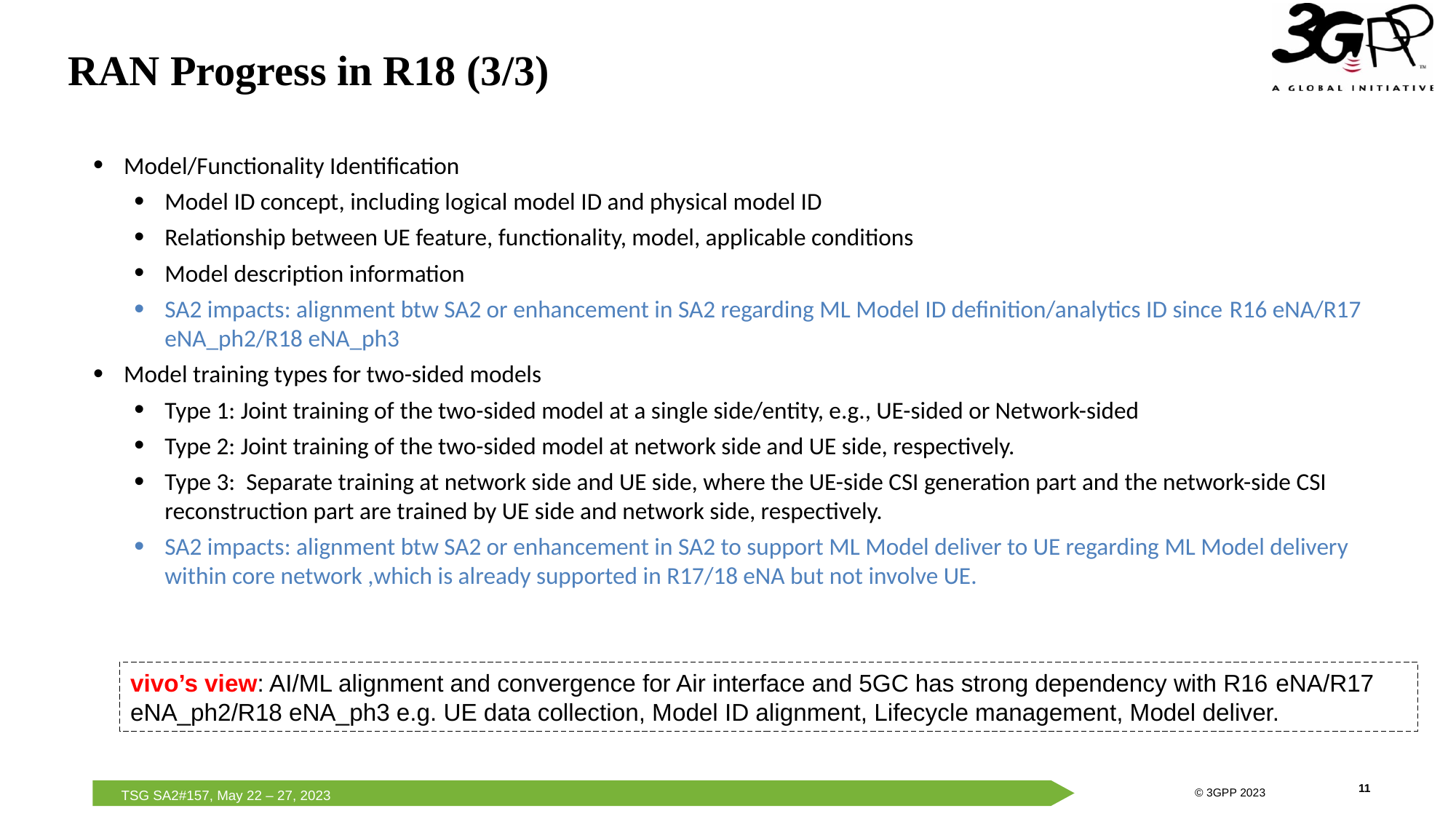

RAN Progress in R18 (3/3)
xxx
Model/Functionality Identification
Model ID concept, including logical model ID and physical model ID
Relationship between UE feature, functionality, model, applicable conditions
Model description information
SA2 impacts: alignment btw SA2 or enhancement in SA2 regarding ML Model ID definition/analytics ID since R16 eNA/R17 eNA_ph2/R18 eNA_ph3
Model training types for two-sided models
Type 1: Joint training of the two-sided model at a single side/entity, e.g., UE-sided or Network-sided
Type 2: Joint training of the two-sided model at network side and UE side, respectively.
Type 3:  Separate training at network side and UE side, where the UE-side CSI generation part and the network-side CSI reconstruction part are trained by UE side and network side, respectively.
SA2 impacts: alignment btw SA2 or enhancement in SA2 to support ML Model deliver to UE regarding ML Model delivery within core network ,which is already supported in R17/18 eNA but not involve UE.

vivo’s view: AI/ML alignment and convergence for Air interface and 5GC has strong dependency with R16 eNA/R17 eNA_ph2/R18 eNA_ph3 e.g. UE data collection, Model ID alignment, Lifecycle management, Model deliver.